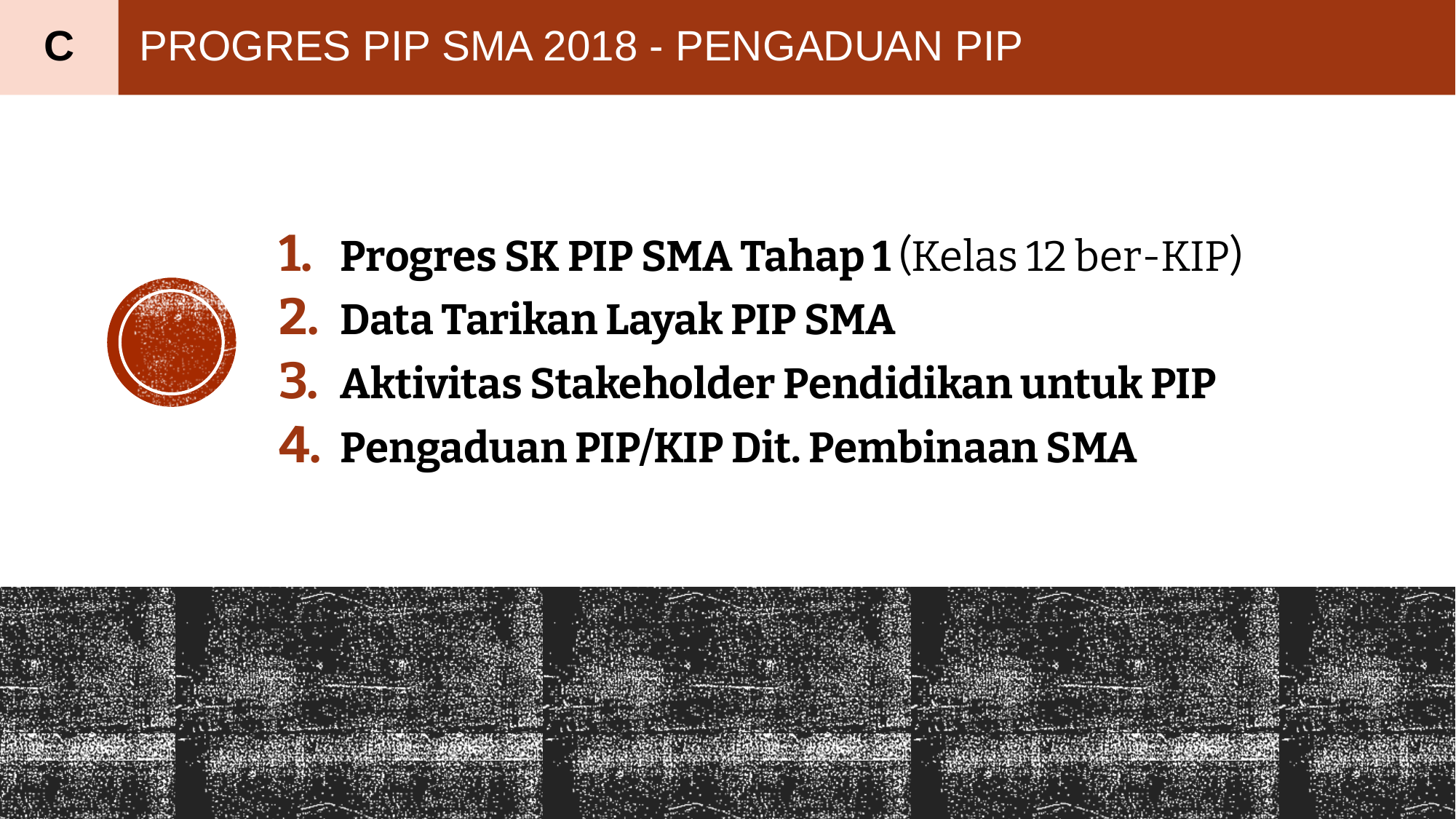

C
Progres pip sma 2018 - PENGADUAN PIP
Progres SK PIP SMA Tahap 1 (Kelas 12 ber-KIP)
Data Tarikan Layak PIP SMA
Aktivitas Stakeholder Pendidikan untuk PIP
Pengaduan PIP/KIP Dit. Pembinaan SMA